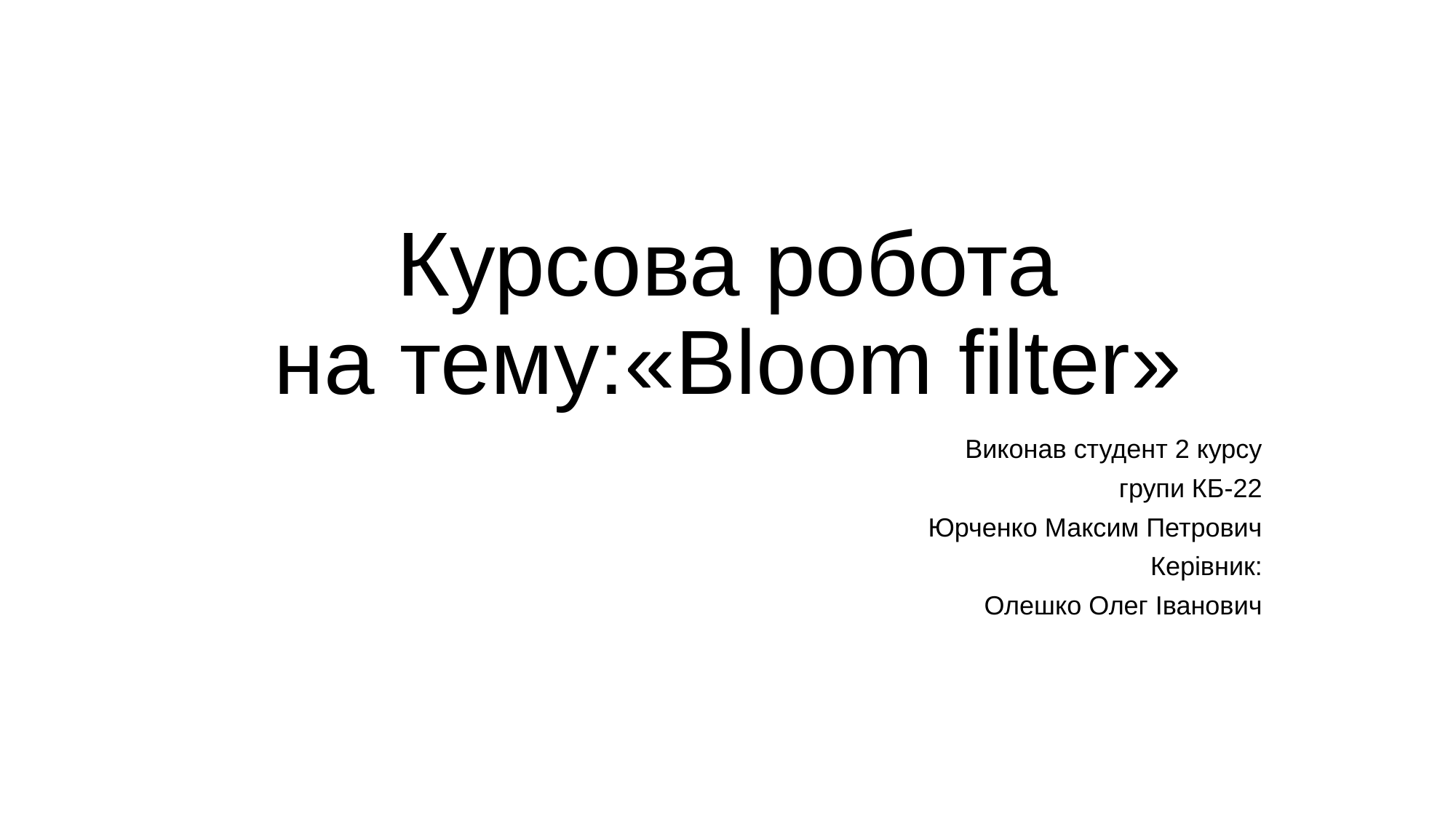

# Курсова робота на тему:«Bloom filter»
Виконав студент 2 курсу
групи КБ-22
Юрченко Максим Петрович
Керівник:
 Олешко Олег Іванович